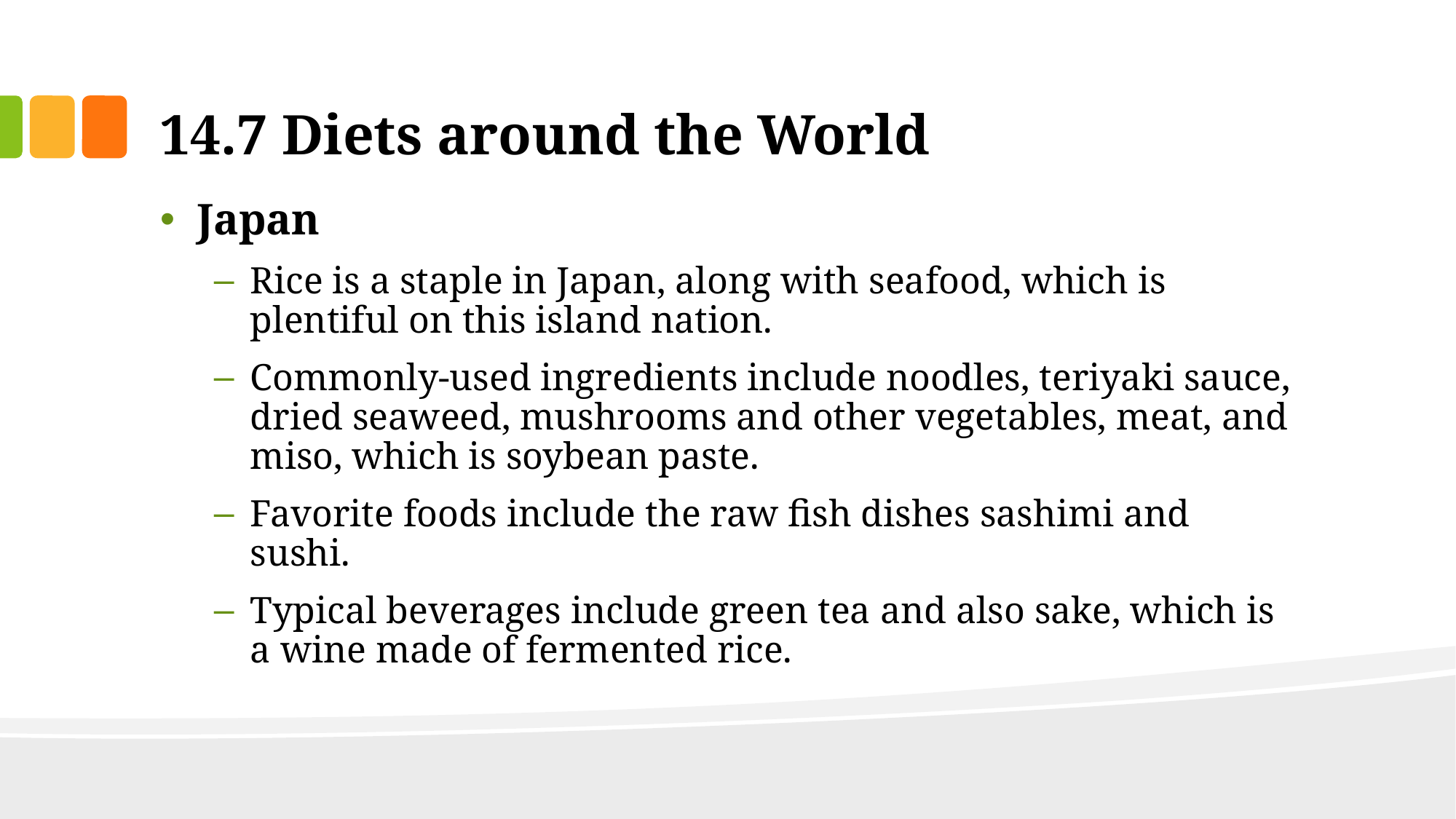

# 14.7 Diets around the World
Japan
Rice is a staple in Japan, along with seafood, which is plentiful on this island nation.
Commonly-used ingredients include noodles, teriyaki sauce, dried seaweed, mushrooms and other vegetables, meat, and miso, which is soybean paste.
Favorite foods include the raw fish dishes sashimi and sushi.
Typical beverages include green tea and also sake, which is a wine made of fermented rice.